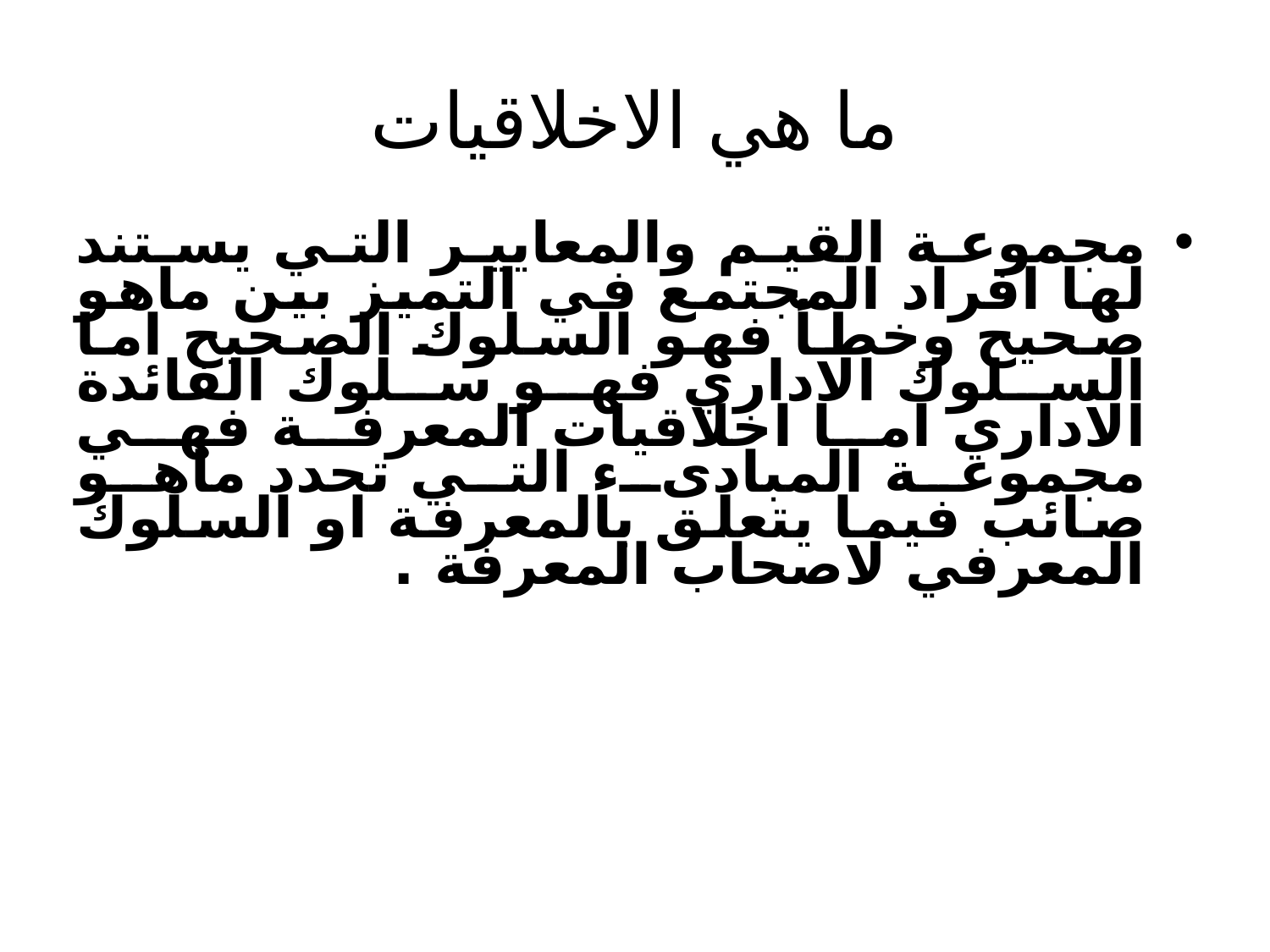

# ما هي الاخلاقيات
مجموعة القيم والمعايير التي يستند لها افراد المجتمع في التميز بين ماهو صحيح وخطأ فهو السلوك الصحيح اما السلوك الاداري فهو سلوك الفائدة الاداري اما اخلاقيات المعرفة فهي مجموعة المبادىء التي تحدد ماهو صائب فيما يتعلق بالمعرفة او السلوك المعرفي لاصحاب المعرفة .